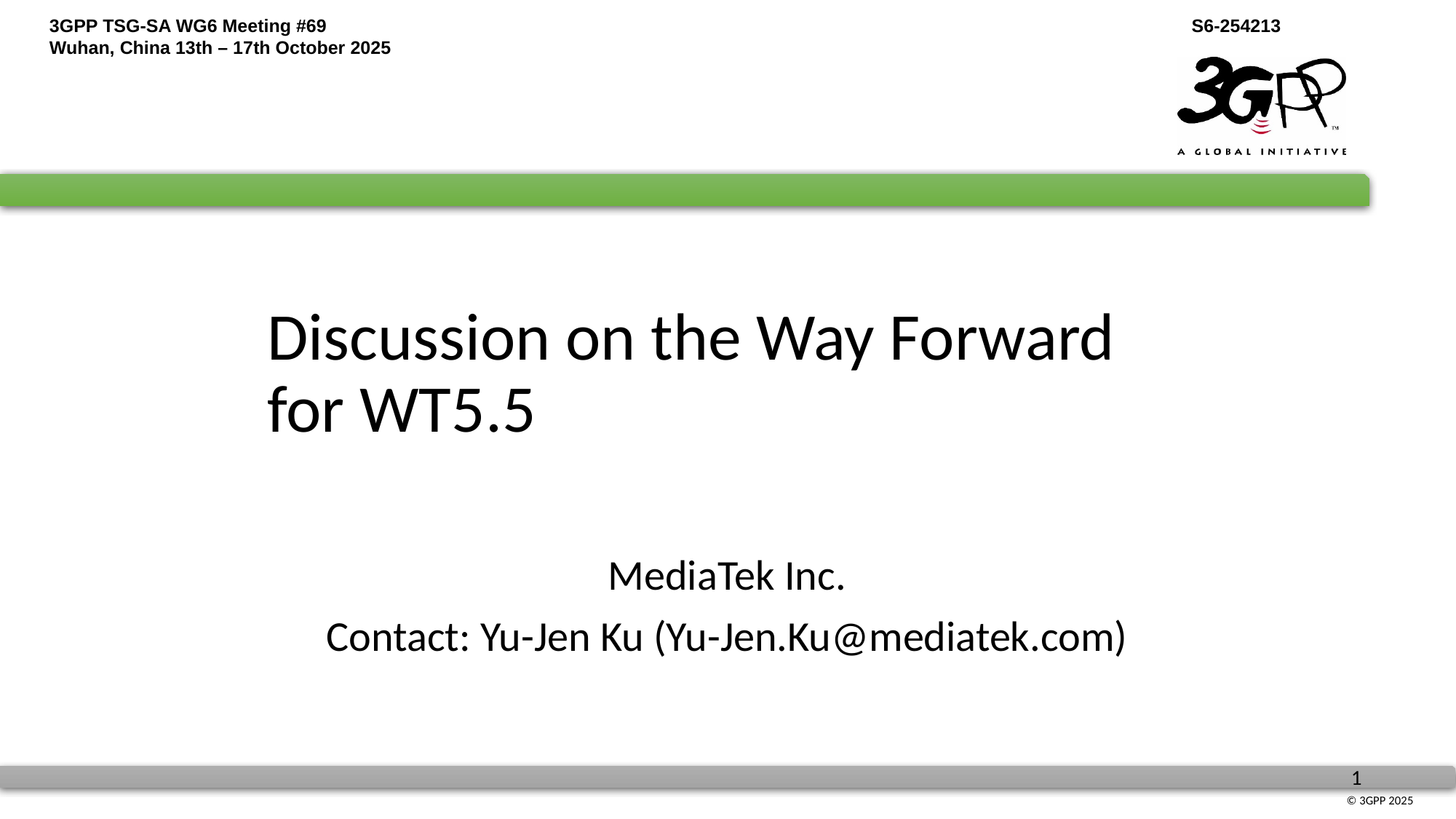

# Discussion on the Way Forward for WT5.5
MediaTek Inc.
Contact: Yu-Jen Ku (Yu-Jen.Ku@mediatek.com)